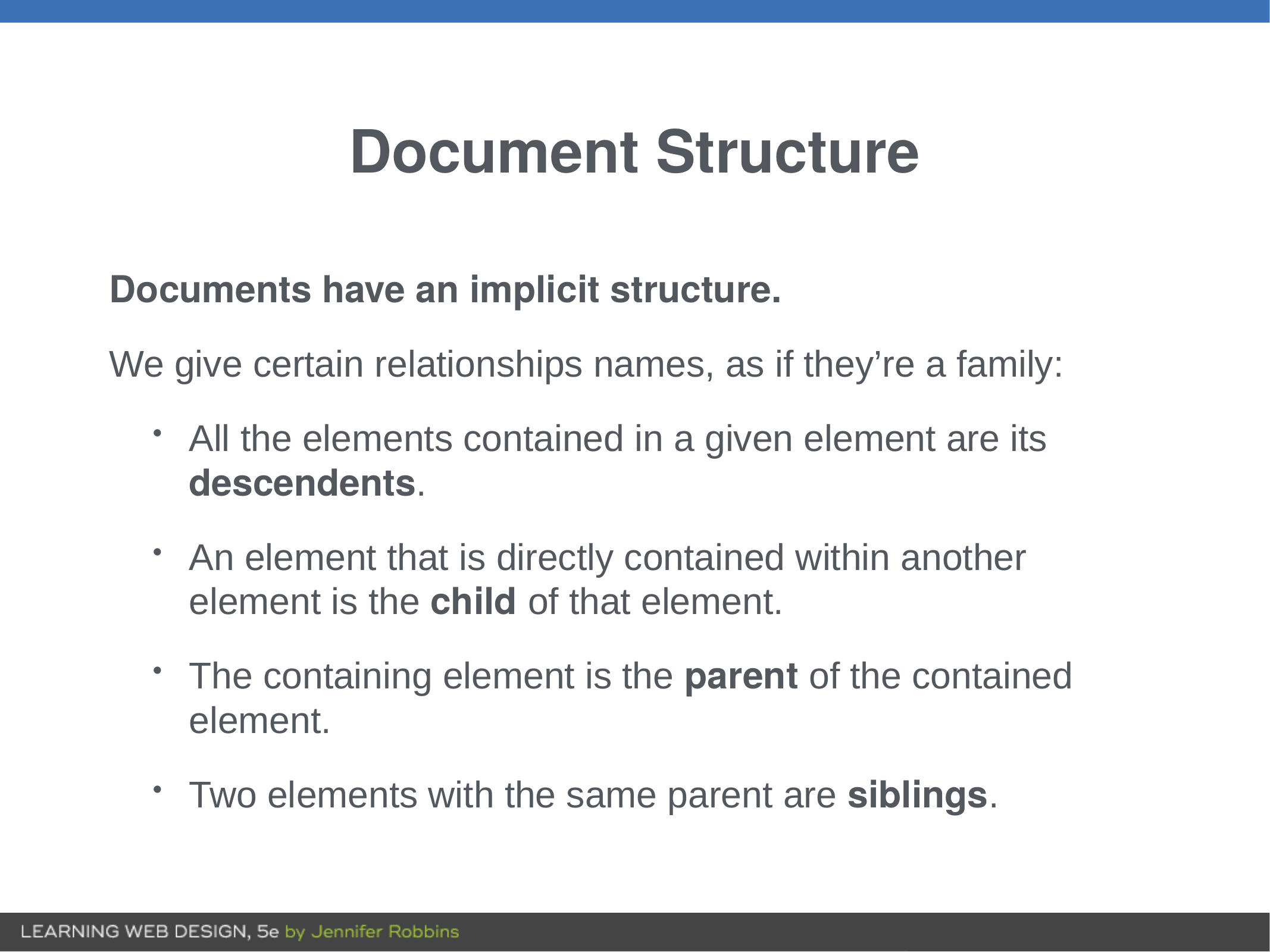

# Document Structure
Documents have an implicit structure.
We give certain relationships names, as if they’re a family:
All the elements contained in a given element are its descendents.
An element that is directly contained within another element is the child of that element.
The containing element is the parent of the contained element.
Two elements with the same parent are siblings.